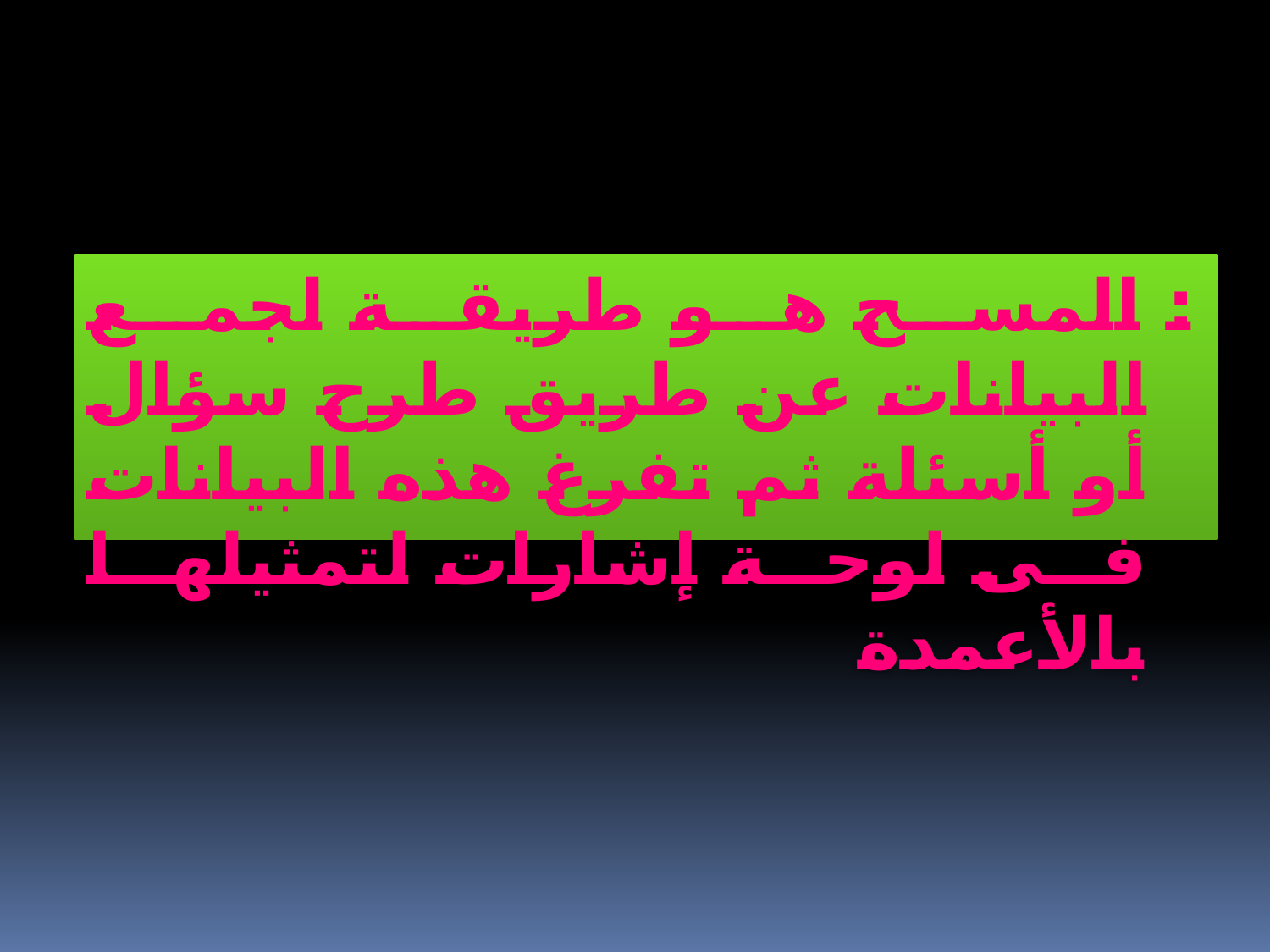

: المسح هو طريقة لجمع البيانات عن طريق طرح سؤال أو أسئلة ثم تفرغ هذه البيانات فى لوحة إشارات لتمثيلها بالأعمدة